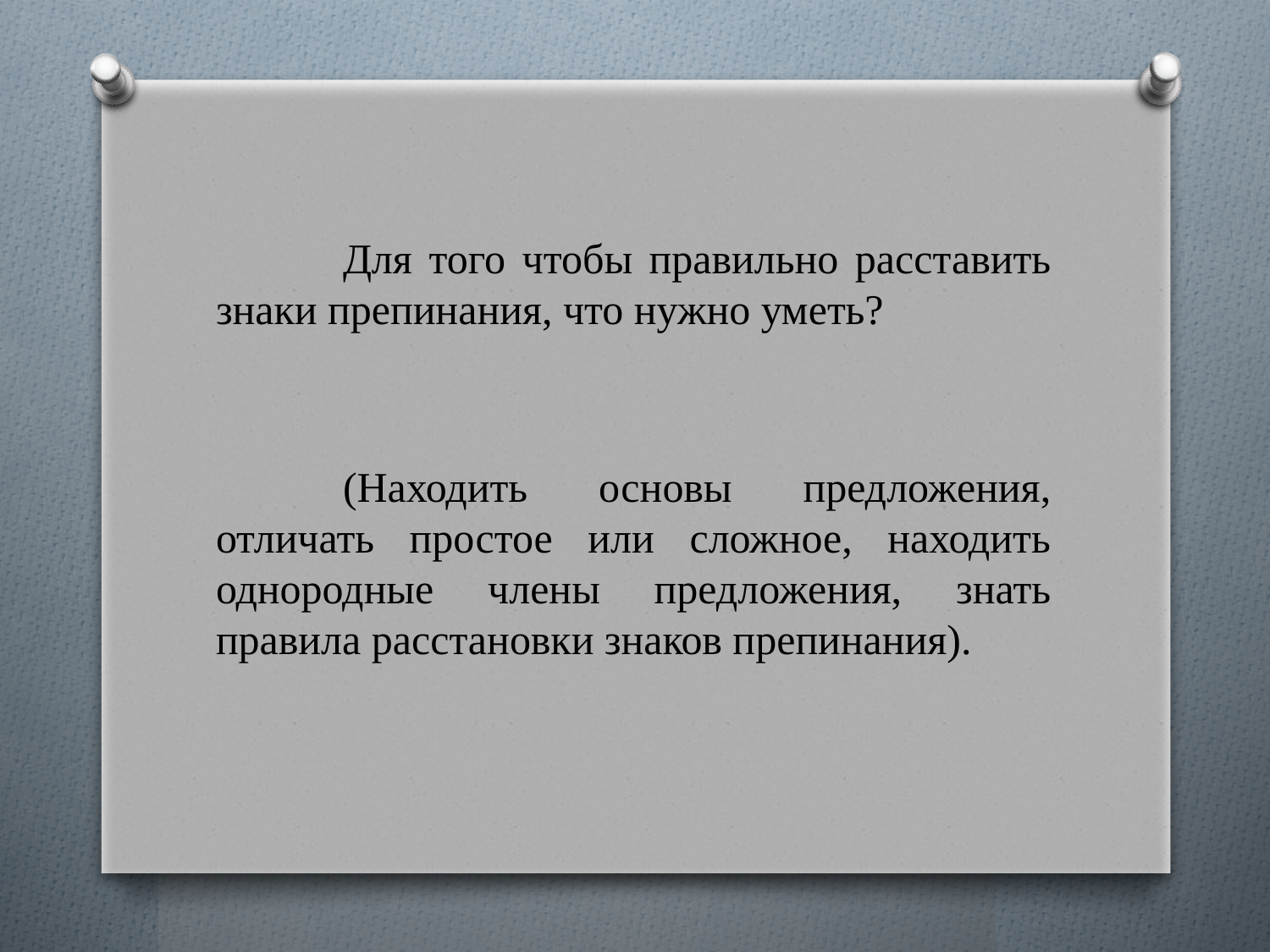

Для того чтобы правильно расставить знаки препинания, что нужно уметь?

	(Находить основы предложения, отличать простое или сложное, находить однородные члены предложения, знать правила расстановки знаков препинания).